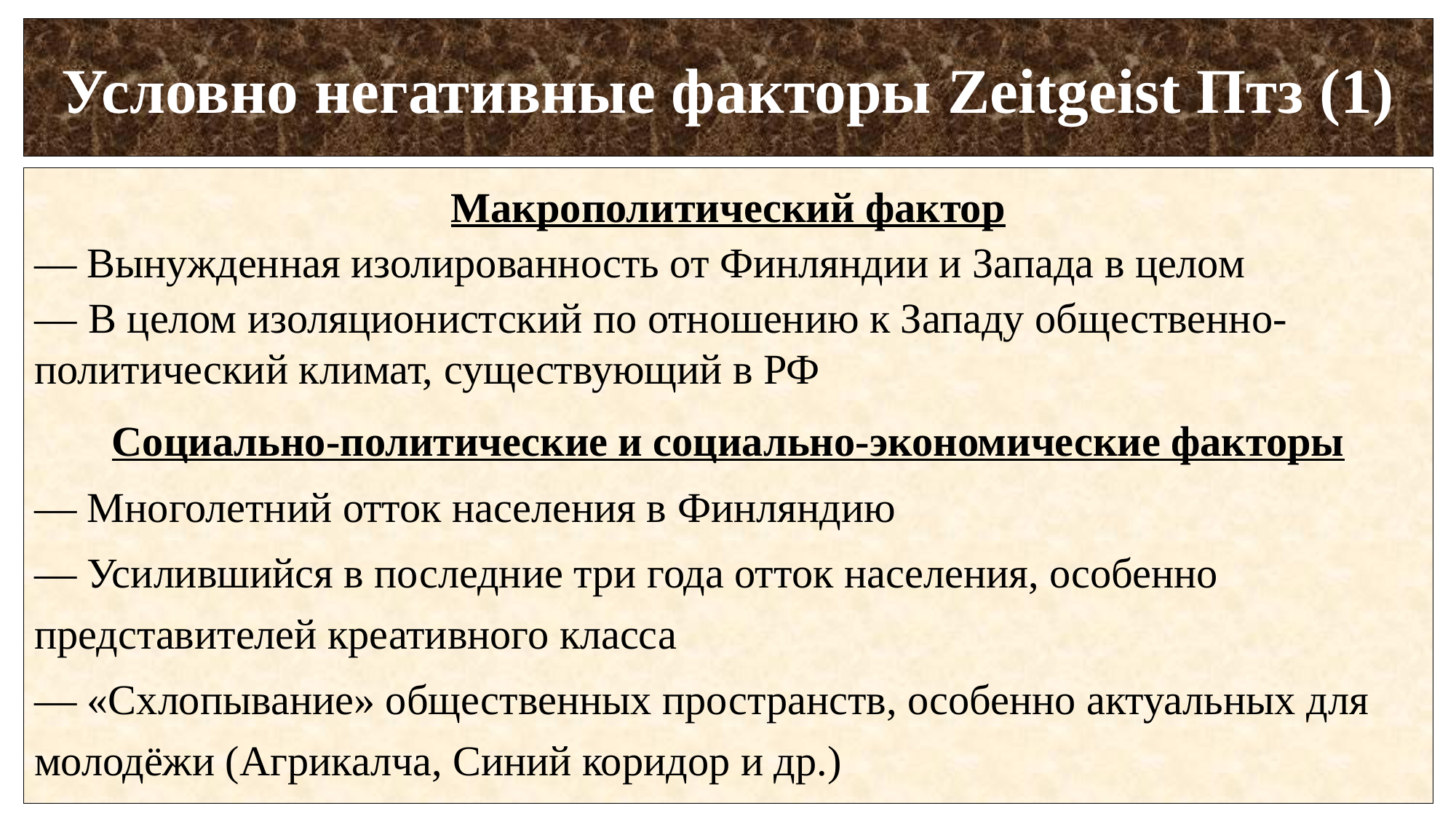

# Условно негативные факторы Zeitgeist Птз (1)

Макрополитический фактор
— Вынужденная изолированность от Финляндии и Запада в целом
— В целом изоляционистский по отношению к Западу общественно-политический климат, существующий в РФ

Социально-политические и социально-экономические факторы
— Многолетний отток населения в Финляндию
— Усилившийся в последние три года отток населения, особенно представителей креативного класса
— «Схлопывание» общественных пространств, особенно актуальных для молодёжи (Агрикалча, Синий коридор и др.)